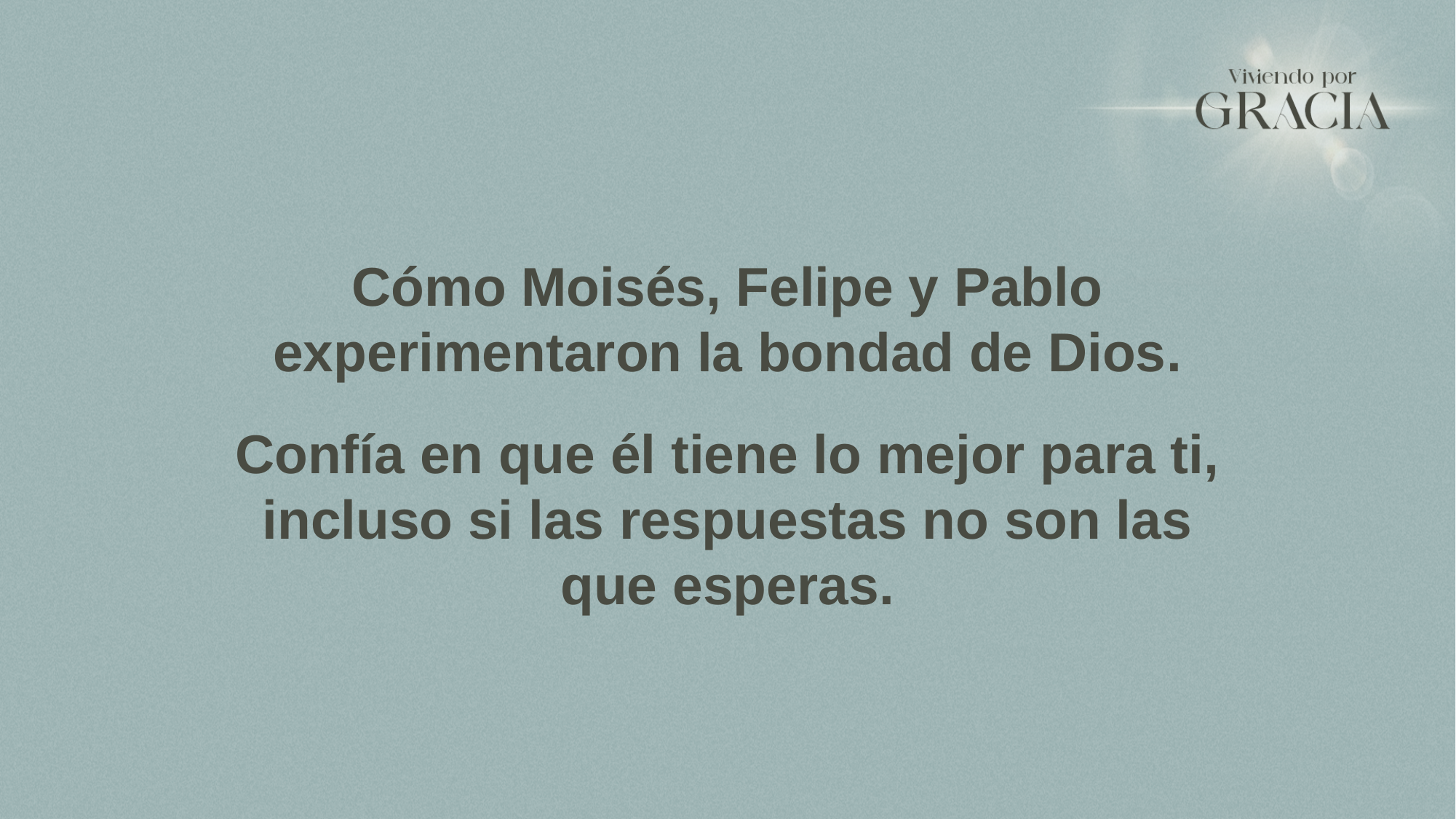

Cómo Moisés, Felipe y Pablo experimentaron la bondad de Dios.
Confía en que él tiene lo mejor para ti, incluso si las respuestas no son las que esperas.